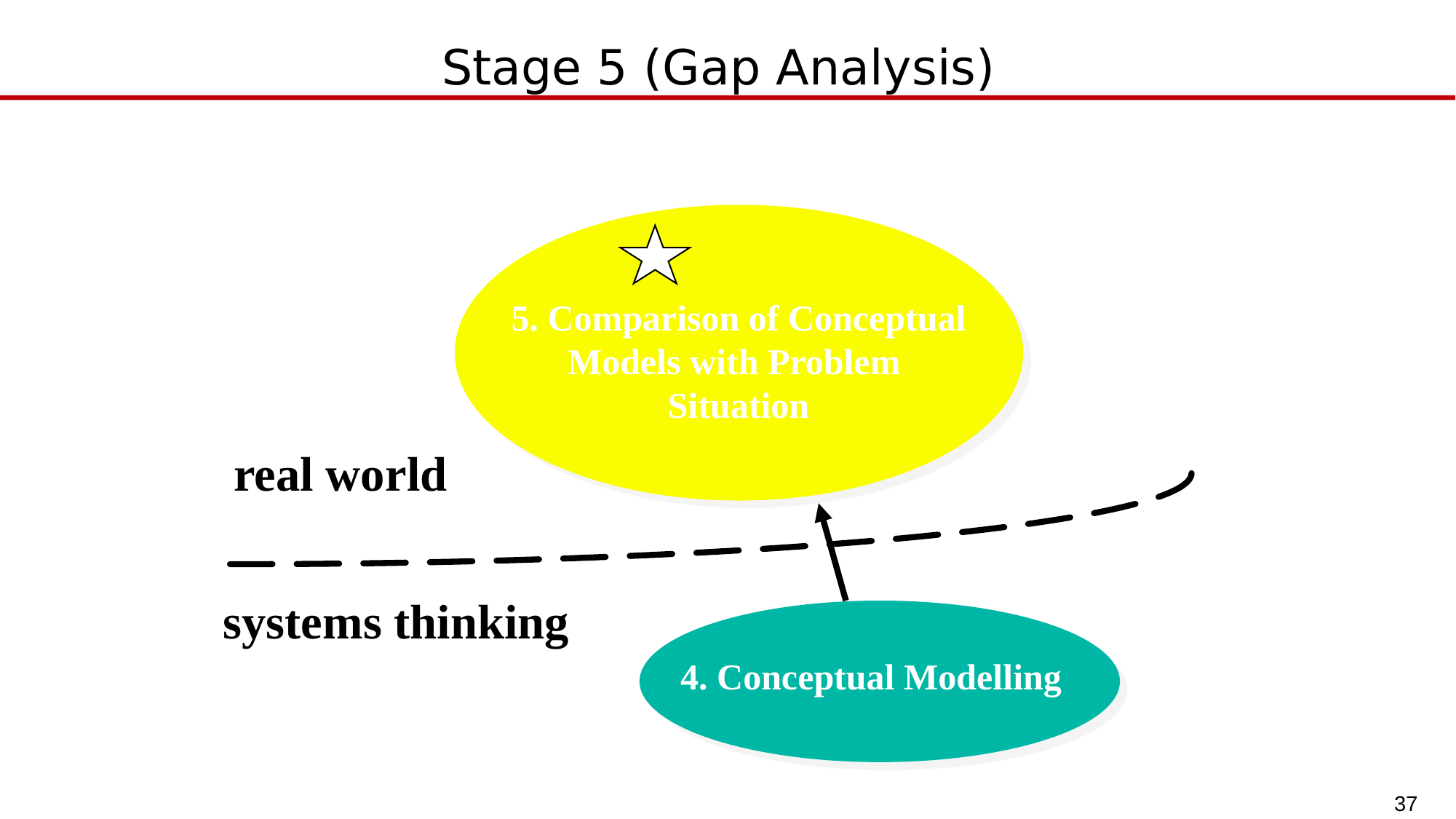

# Stage 5 (Gap Analysis)

5. Comparison of Conceptual
Models with Problem
Situation
real world

systems thinking

4. Conceptual Modelling
37